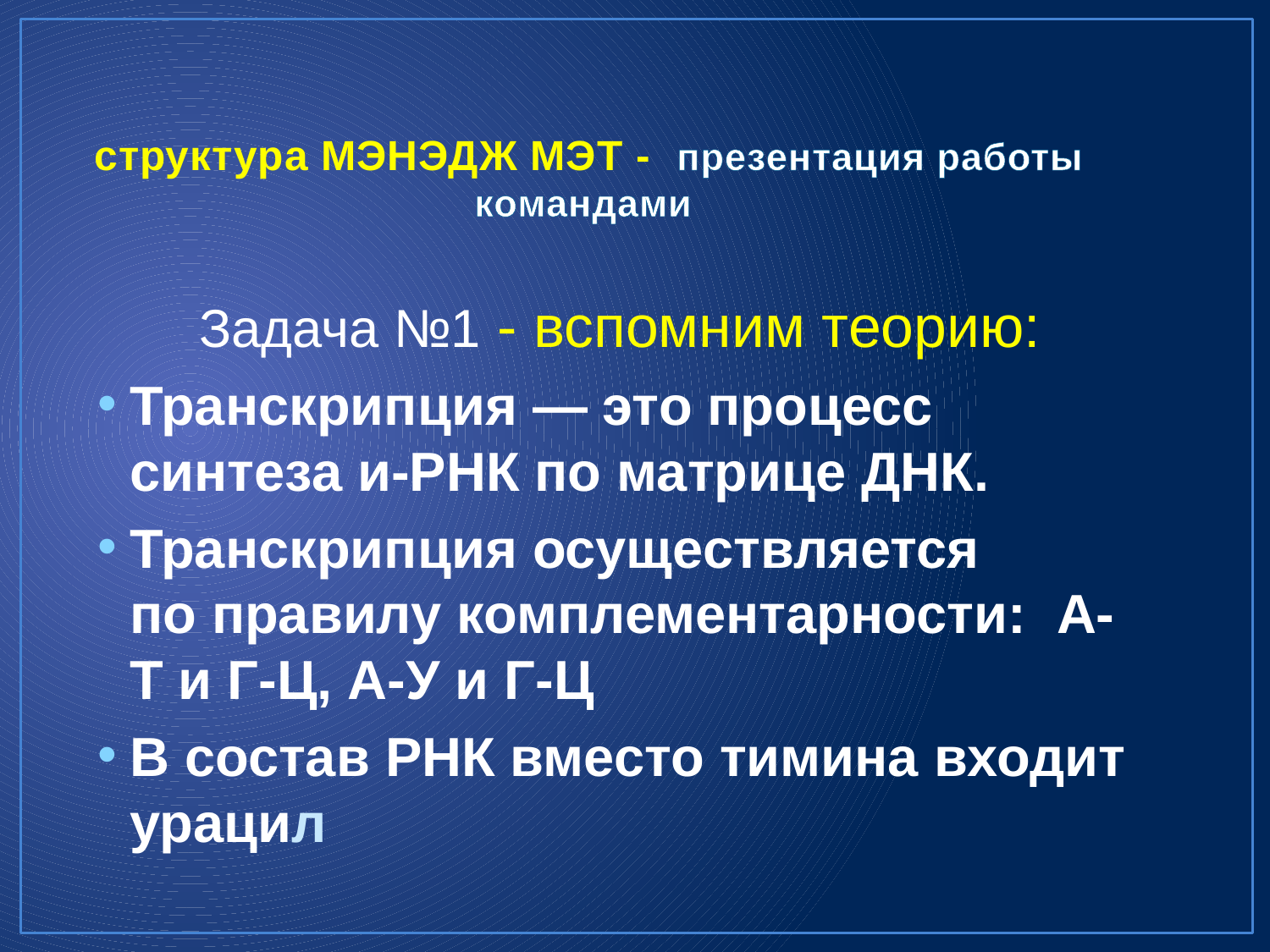

# структура МЭНЭДЖ МЭТ -  презентация работы командами

Задача №1 - вспомним теорию:
Транскрипция — это процесс синтеза и-РНК по матрице ДНК.
Транскрипция осуществляется по правилу комплементарности:  А-Т и Г-Ц, А-У и Г-Ц
В состав РНК вместо тимина входит урацил